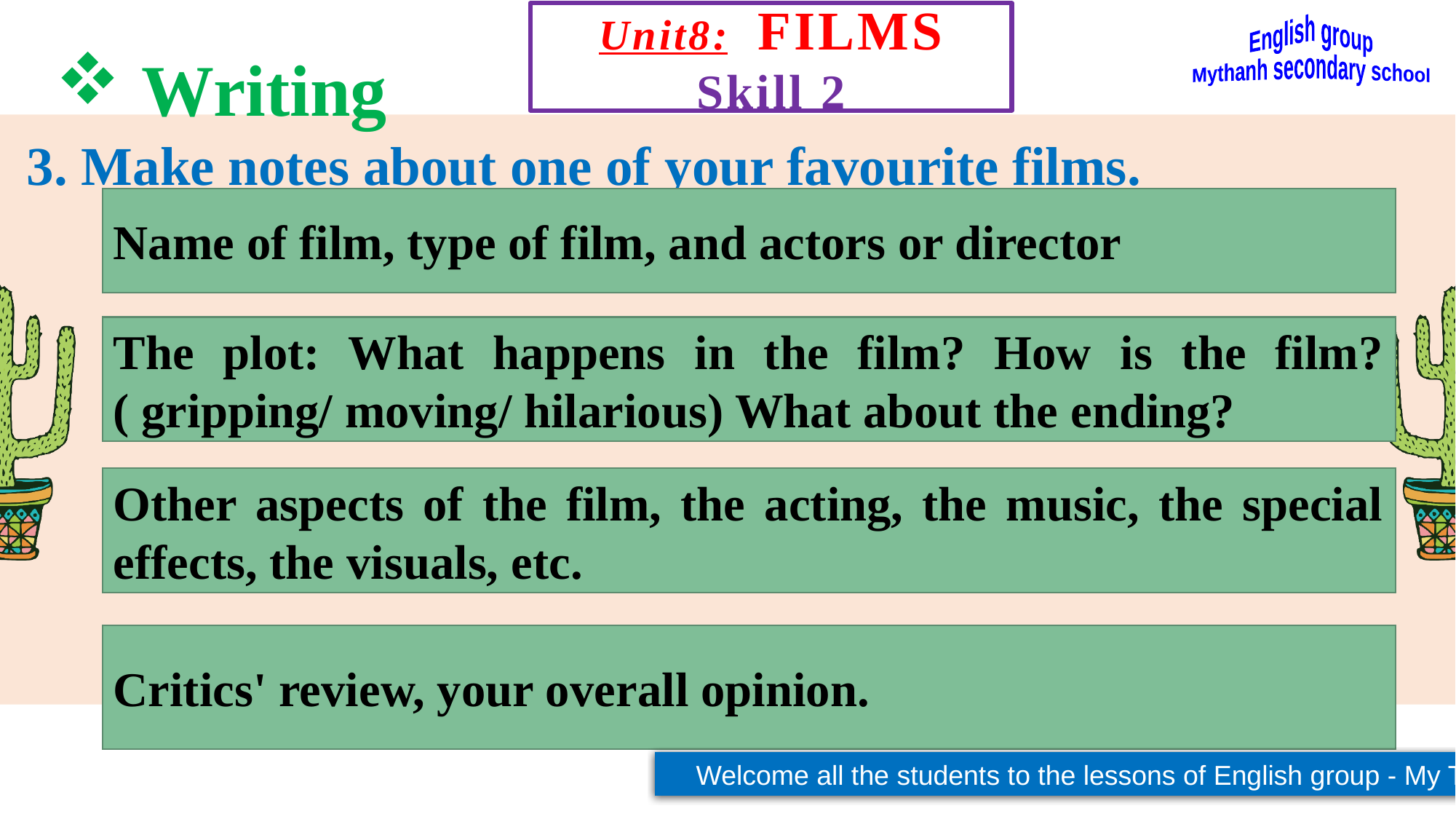

Unit8:  FILMS
Skill 2
English group
Mythanh secondary school
 Writing
3. Make notes about one of your favourite films.
Name of film, type of film, and actors or director
The plot: What happens in the film? How is the film? ( gripping/ moving/ hilarious) What about the ending?
Other aspects of the film, the acting, the music, the special effects, the visuals, etc.
Critics' review, your overall opinion.
    Welcome all the students to the lessons of English group - My Thanh Secondary school.